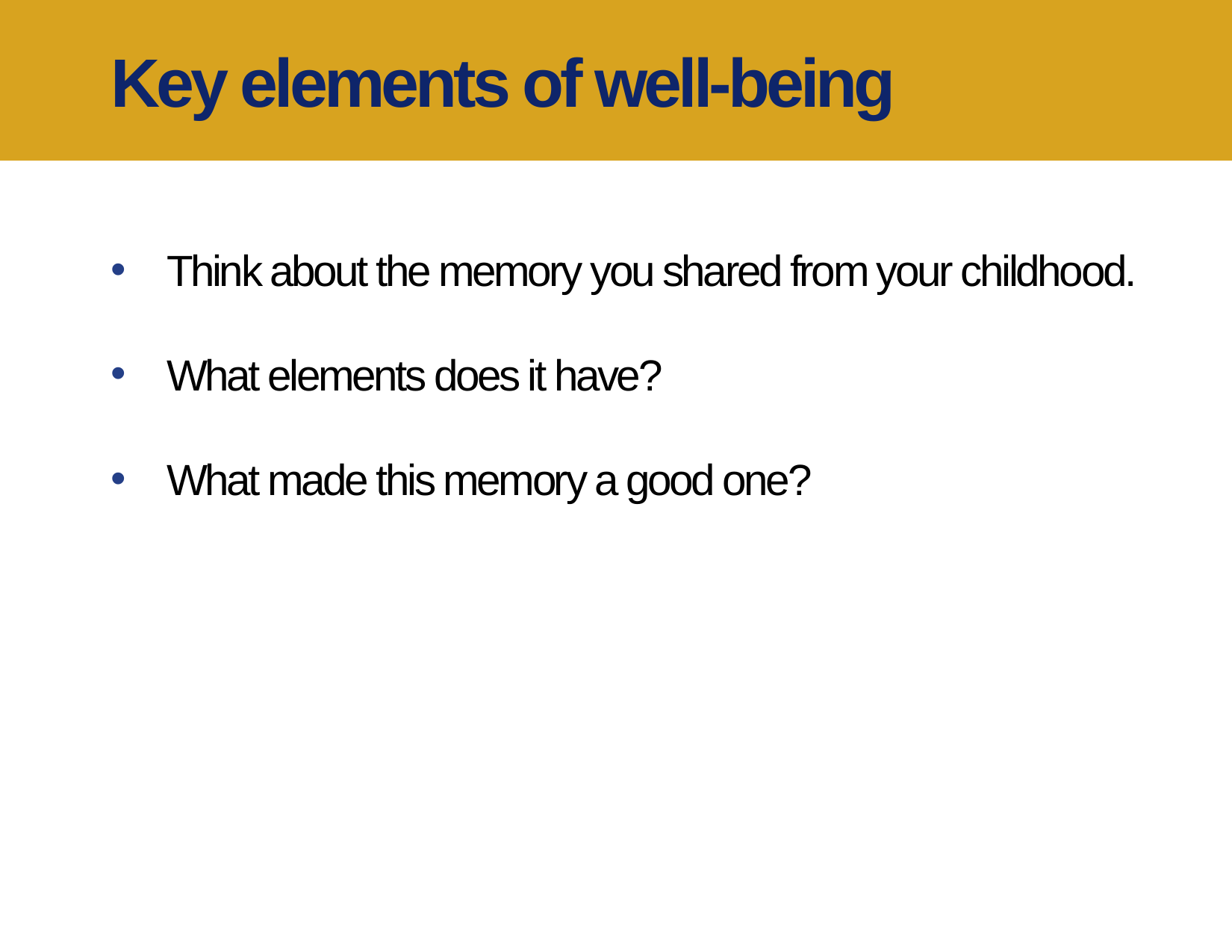

Key elements of well-being
Think about the memory you shared from your childhood.

What elements does it have?

What made this memory a good one?